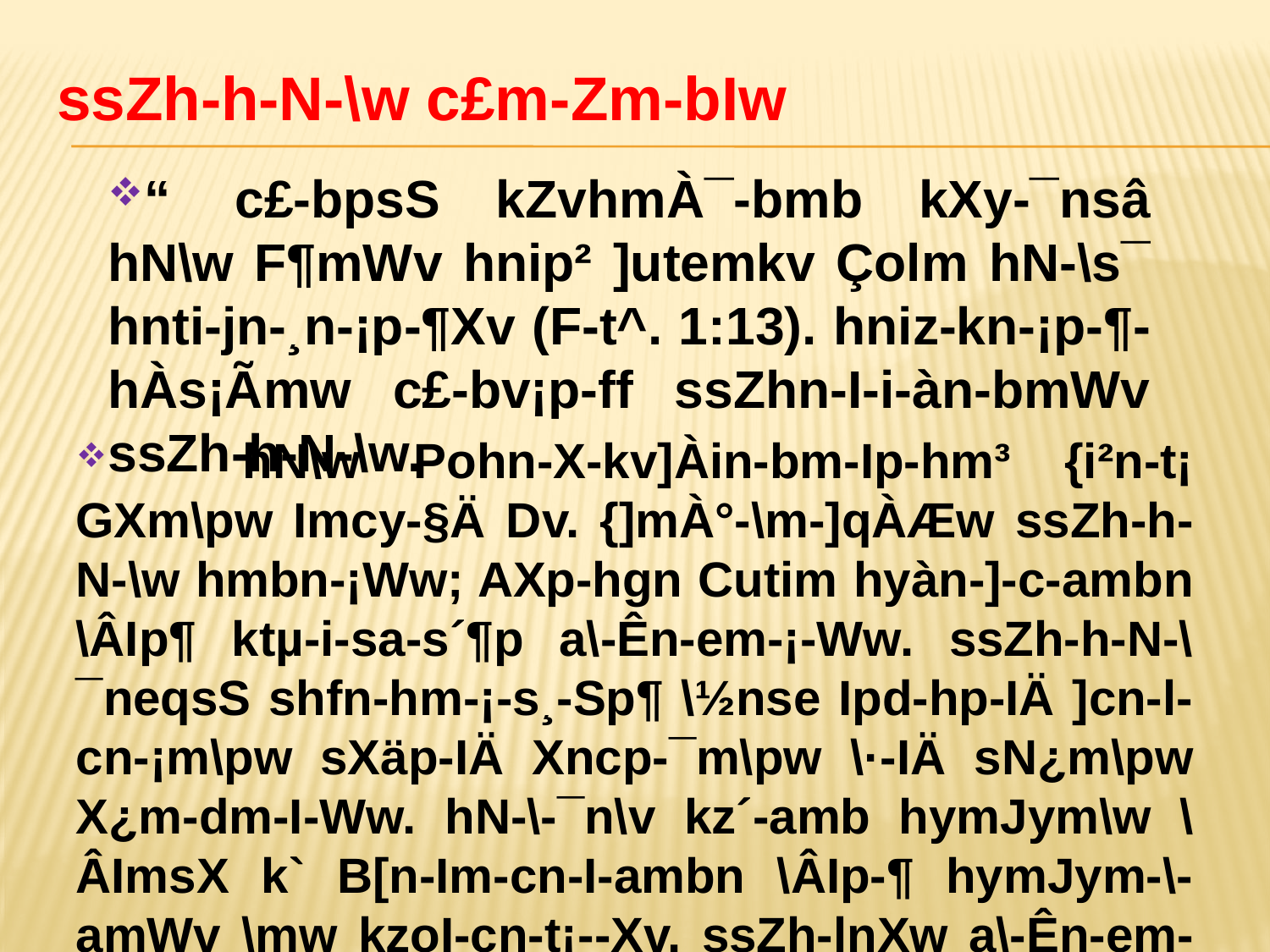

ssZh-h-N-\w c£m-Zm-bIw

“	c£-bpsS kZvhmÀ¯-bmb kXy-¯nsâ hN\w F¶mWv hnip² ]utemkv Çolm hN-\s¯ hnti-jn-¸n-¡p-¶Xv (F-t^. 1:13). hniz-kn-¡p-¶-hÀs¡Ãmw c£-bv¡p-ff ssZhn-I-i-àn-bmWv ssZh-h-N-\w.
 	hN\w Pohn-X-kv]Àin-bm-Ip-hm³ {i²n-t¡­ GXm\pw Imcy-§Ä D­v. {]mÀ°-\m-]qÀÆw ssZh-h-N-\w hmbn-¡Ww; AXp-hgn Cutim hyàn-]-c-ambn \ÂIp¶ ktµ-i-sa-s´¶p a\-Ên-em-¡-Ww. ssZh-h-N-\¯neqsS shfn-hm-¡-s¸-Sp¶ \½nse Ipd-hp-IÄ ]cn-l-cn-¡m\pw sXäp-IÄ Xncp-¯m\pw \·-IÄ sN¿m\pw X¿m-dm-I-Ww. hN-\-¯n\v kz´-amb hymJym\w \ÂImsX k` B[n-Im-cn-I-ambn \ÂIp-¶ hymJym-\-amWv \mw kzoI-cn-t¡-­-Xv. ssZh-lnXw a\-Ên-em-¡-W-sa¶ Zml-t¯m-sS-thWw hN\w hmbn-¡m³.